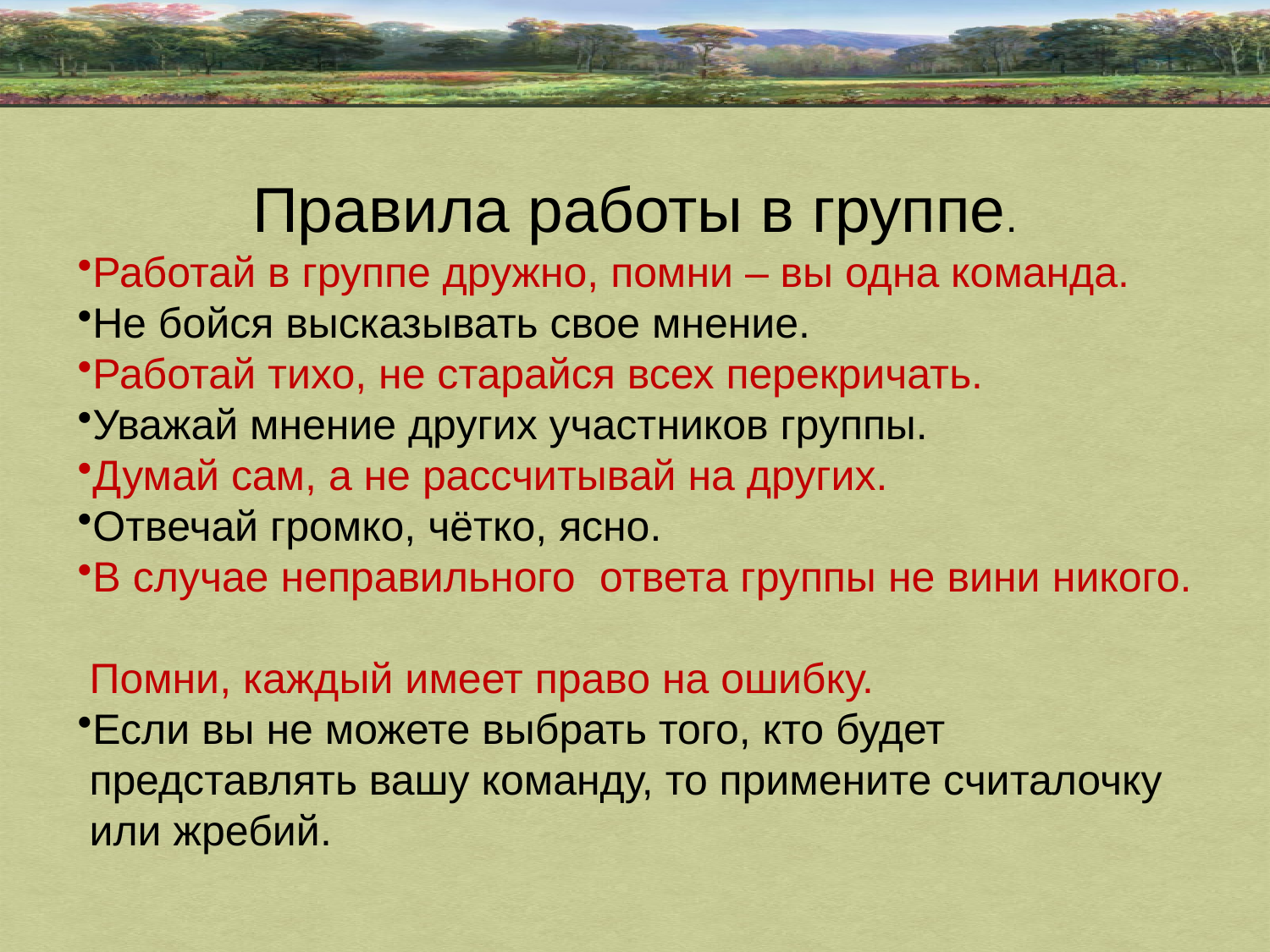

Правила работы в группе.
Работай в группе дружно, помни – вы одна команда.
Не бойся высказывать свое мнение.
Работай тихо, не старайся всех перекричать.
Уважай мнение других участников группы.
Думай сам, а не рассчитывай на других.
Отвечай громко, чётко, ясно.
В случае неправильного  ответа группы не вини никого.
 Помни, каждый имеет право на ошибку.
Если вы не можете выбрать того, кто будет
 представлять вашу команду, то примените считалочку
 или жребий.